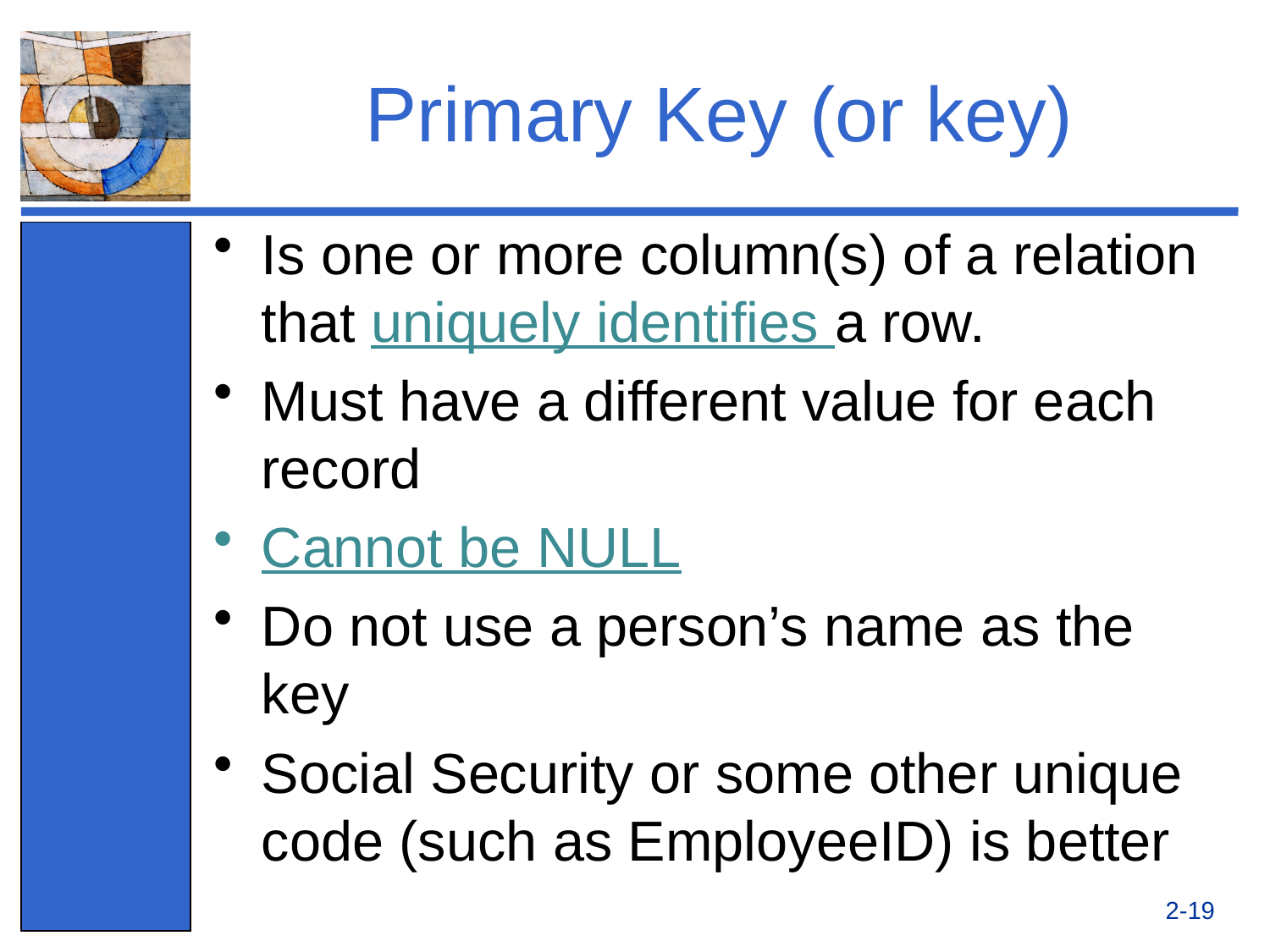

# Primary Key (or key)
Is one or more column(s) of a relation that uniquely identifies a row.
Must have a different value for each record
Cannot be NULL
Do not use a person’s name as the key
Social Security or some other unique code (such as EmployeeID) is better
2-19